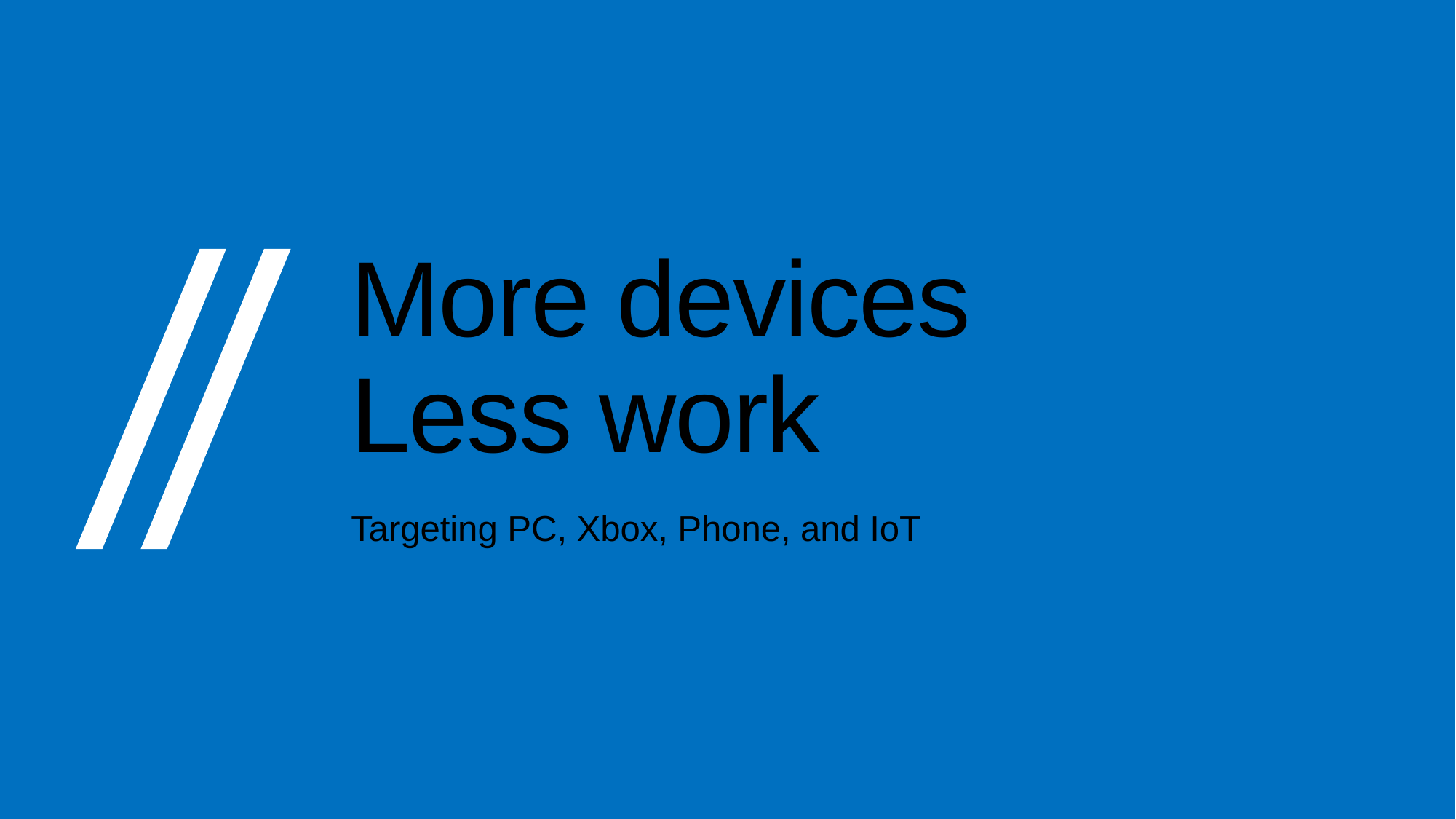

# More devices Less work
Targeting PC, Xbox, Phone, and IoT